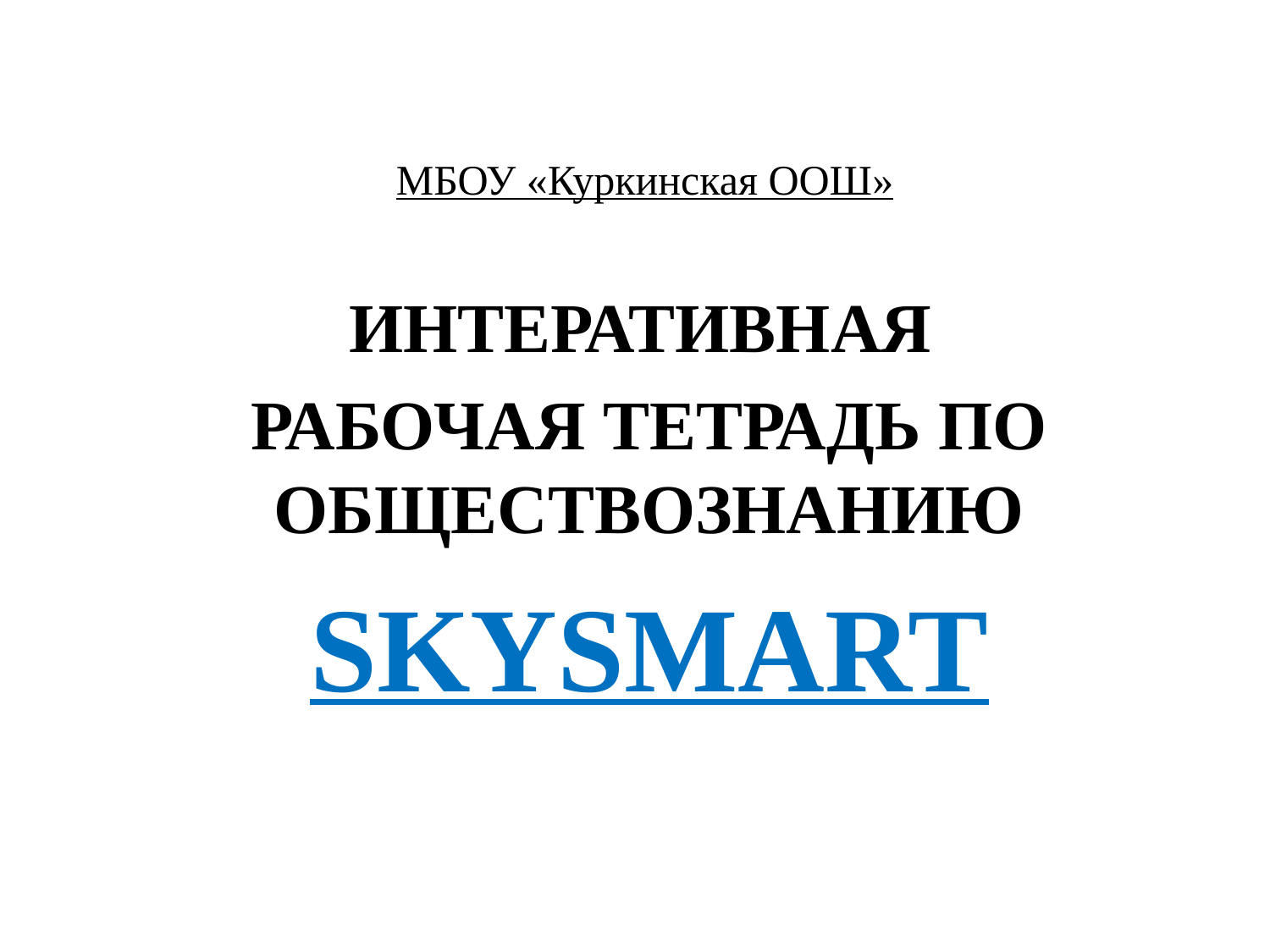

# МБОУ «Куркинская ООШ»
ИНТЕРАТИВНАЯ
РАБОЧАЯ ТЕТРАДЬ ПО ОБЩЕСТВОЗНАНИЮ
SKYSMART